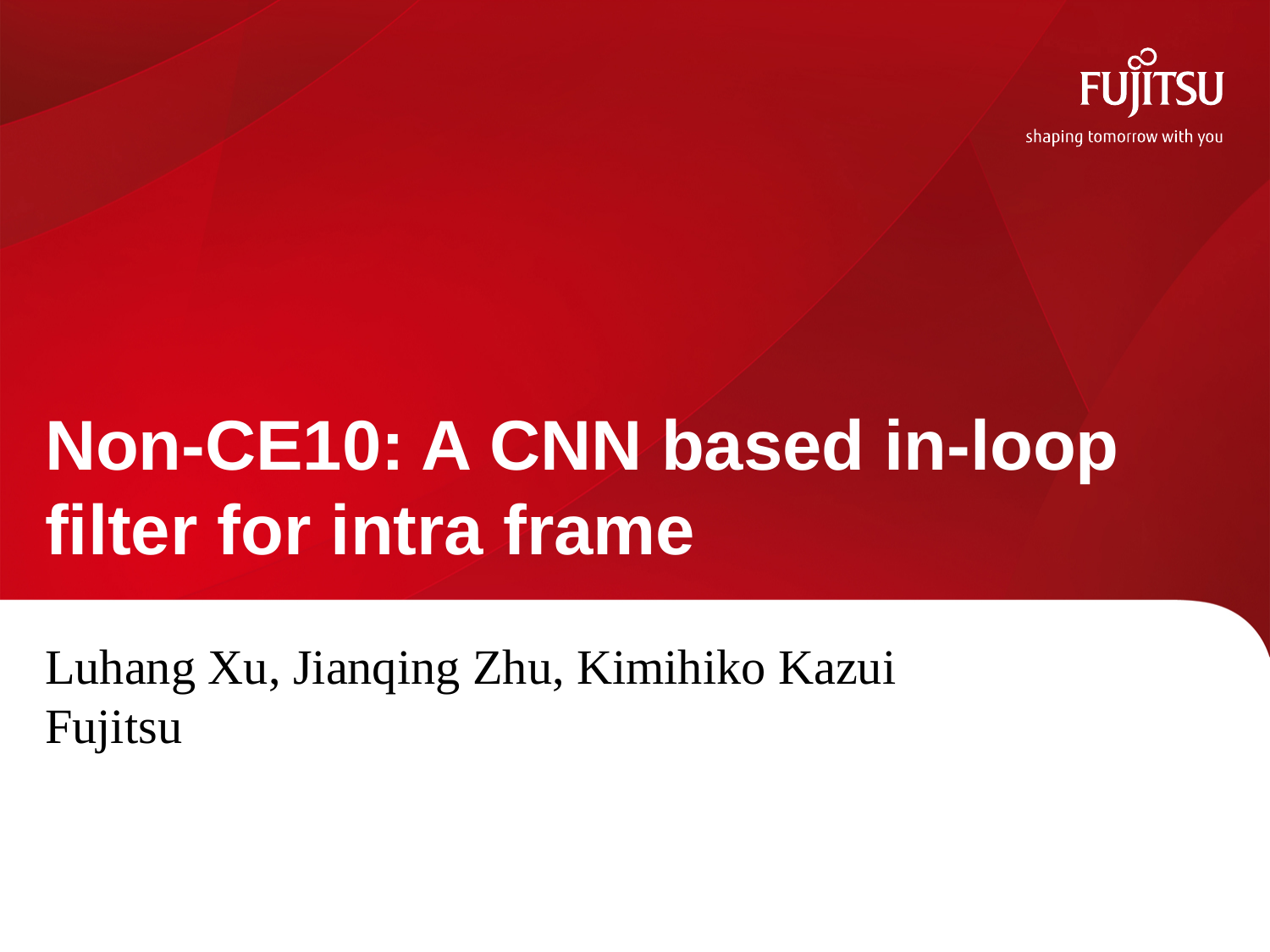

# Non-CE10: A CNN based in-loop filter for intra frame
Luhang Xu, Jianqing Zhu, Kimihiko Kazui
Fujitsu